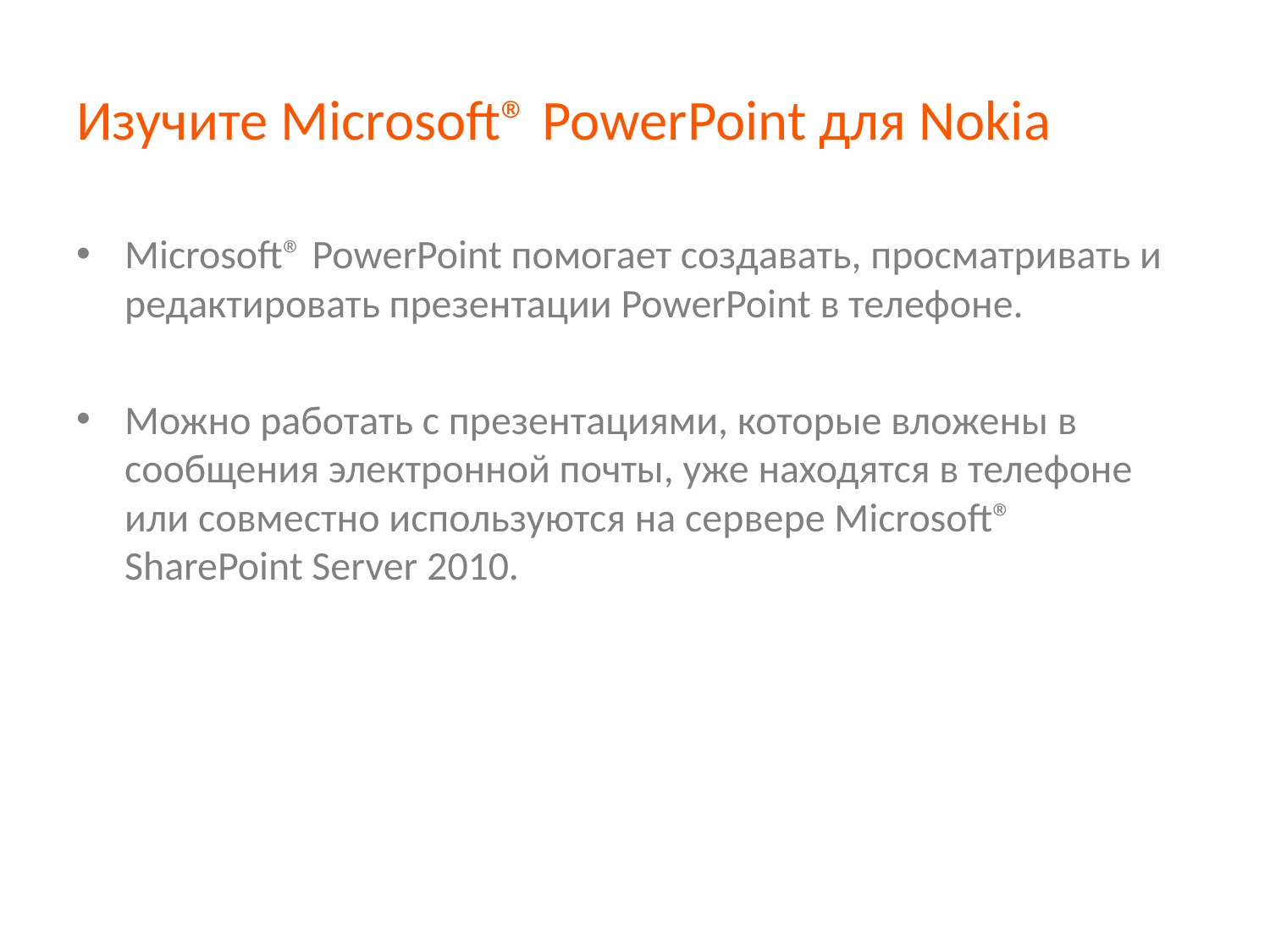

# Изучите Microsoft® PowerPoint для Nokia
Microsoft® PowerPoint помогает создавать, просматривать и редактировать презентации PowerPoint в телефоне.

Можно работать с презентациями, которые вложены в сообщения электронной почты, уже находятся в телефоне или совместно используются на сервере Microsoft® SharePoint Server 2010.